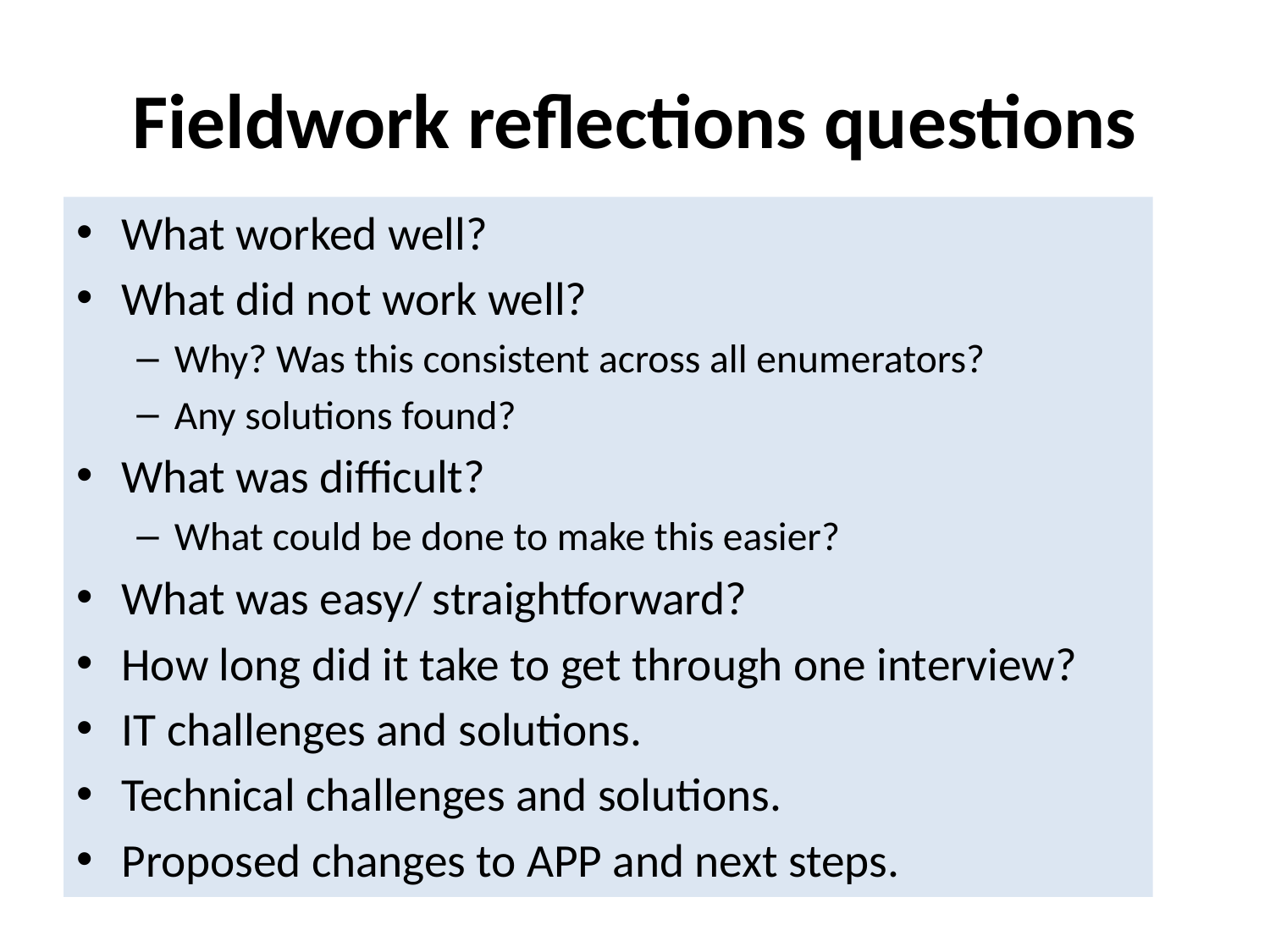

# Fieldwork reflections questions
What worked well?
What did not work well?
Why? Was this consistent across all enumerators?
Any solutions found?
What was difficult?
What could be done to make this easier?
What was easy/ straightforward?
How long did it take to get through one interview?
IT challenges and solutions.
Technical challenges and solutions.
Proposed changes to APP and next steps.